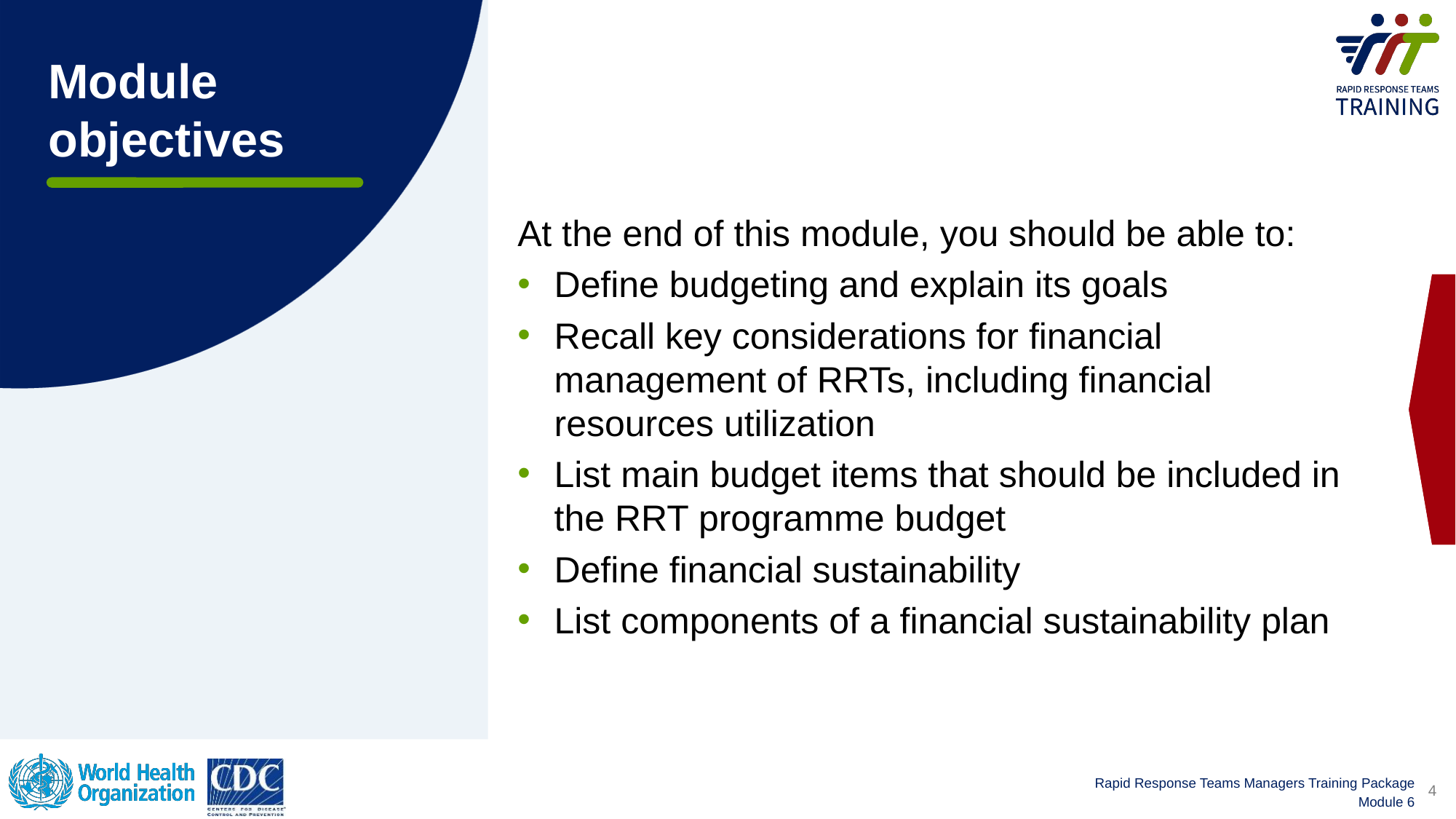

Module objectives
At the end of this module, you should be able to:
Define budgeting and explain its goals
Recall key considerations for financial management of RRTs, including financial resources utilization
List main budget items that should be included in the RRT programme budget
Define financial sustainability
List components of a financial sustainability plan

4